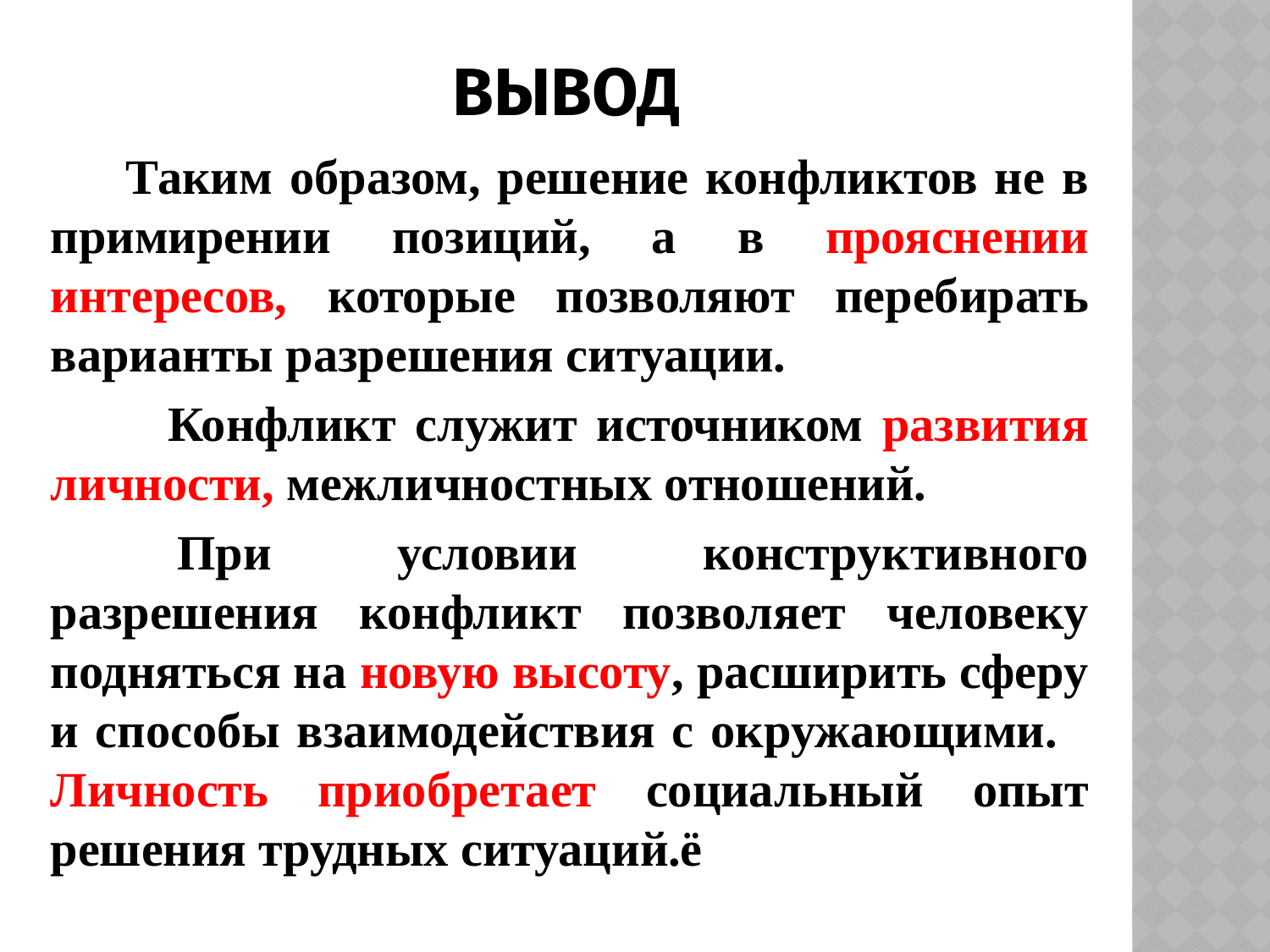

# Вывод
       Таким образом, решение конфликтов не в примирении позиций, а в прояснении интересов, которые позволяют перебирать варианты разрешения ситуации.
        Конфликт служит источником развития личности, межличностных отношений.
		При условии конструктивного разрешения конфликт позволяет человеку подняться на новую высоту, расширить сферу и способы взаимодействия с окружающими. 	Личность приобретает социальный опыт решения трудных ситуаций.ё